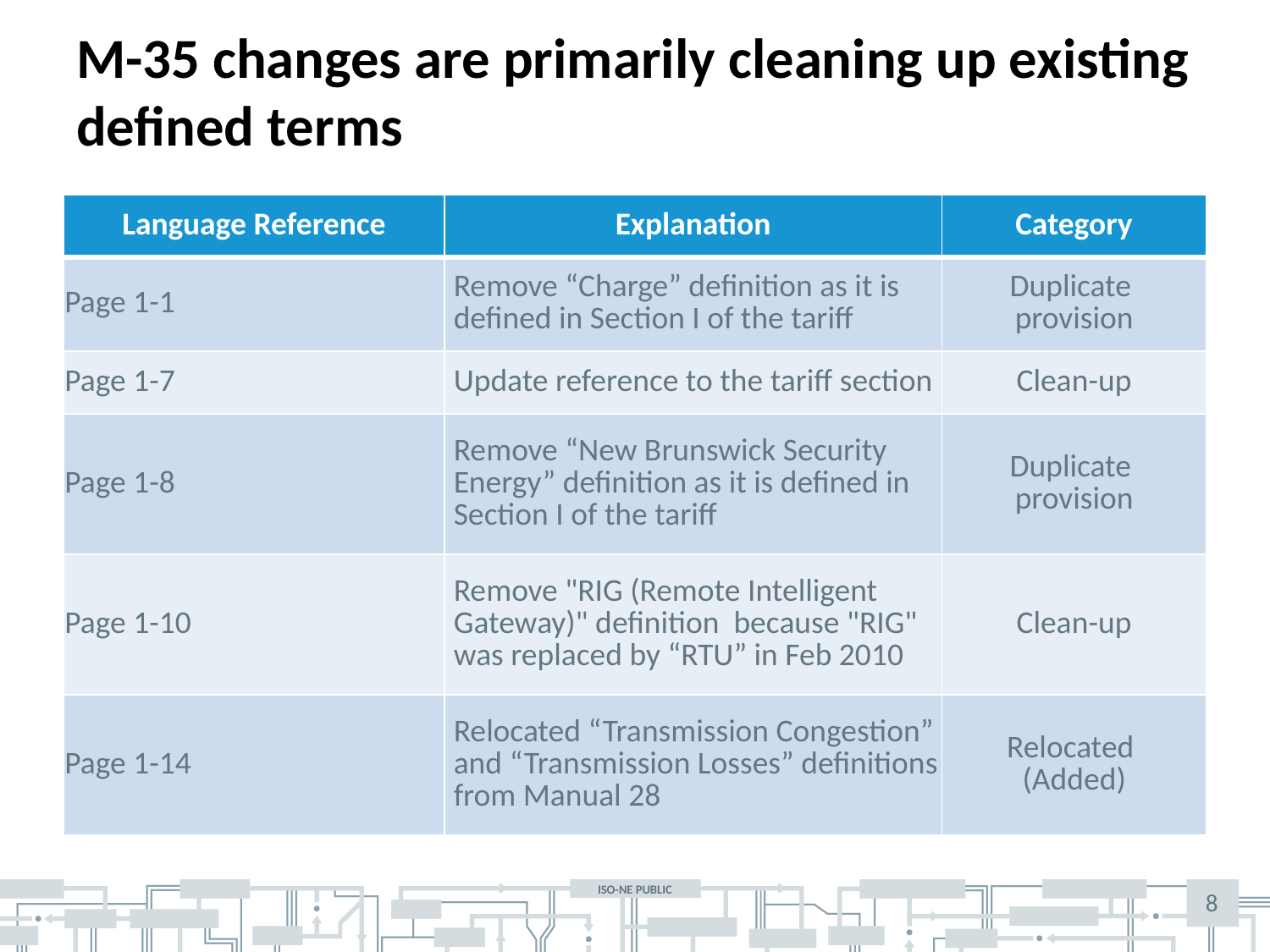

# M-35 changes are primarily cleaning up existing defined terms
| Language Reference | Explanation | Category |
| --- | --- | --- |
| Page 1-1 | Remove “Charge” definition as it is defined in Section I of the tariff | Duplicate provision |
| Page 1-7 | Update reference to the tariff section | Clean-up |
| Page 1-8 | Remove “New Brunswick Security Energy” definition as it is defined in Section I of the tariff | Duplicate provision |
| Page 1-10 | Remove "RIG (Remote Intelligent Gateway)" definition because "RIG" was replaced by “RTU” in Feb 2010 | Clean-up |
| Page 1-14 | Relocated “Transmission Congestion” and “Transmission Losses” definitions from Manual 28 | Relocated (Added) |
8